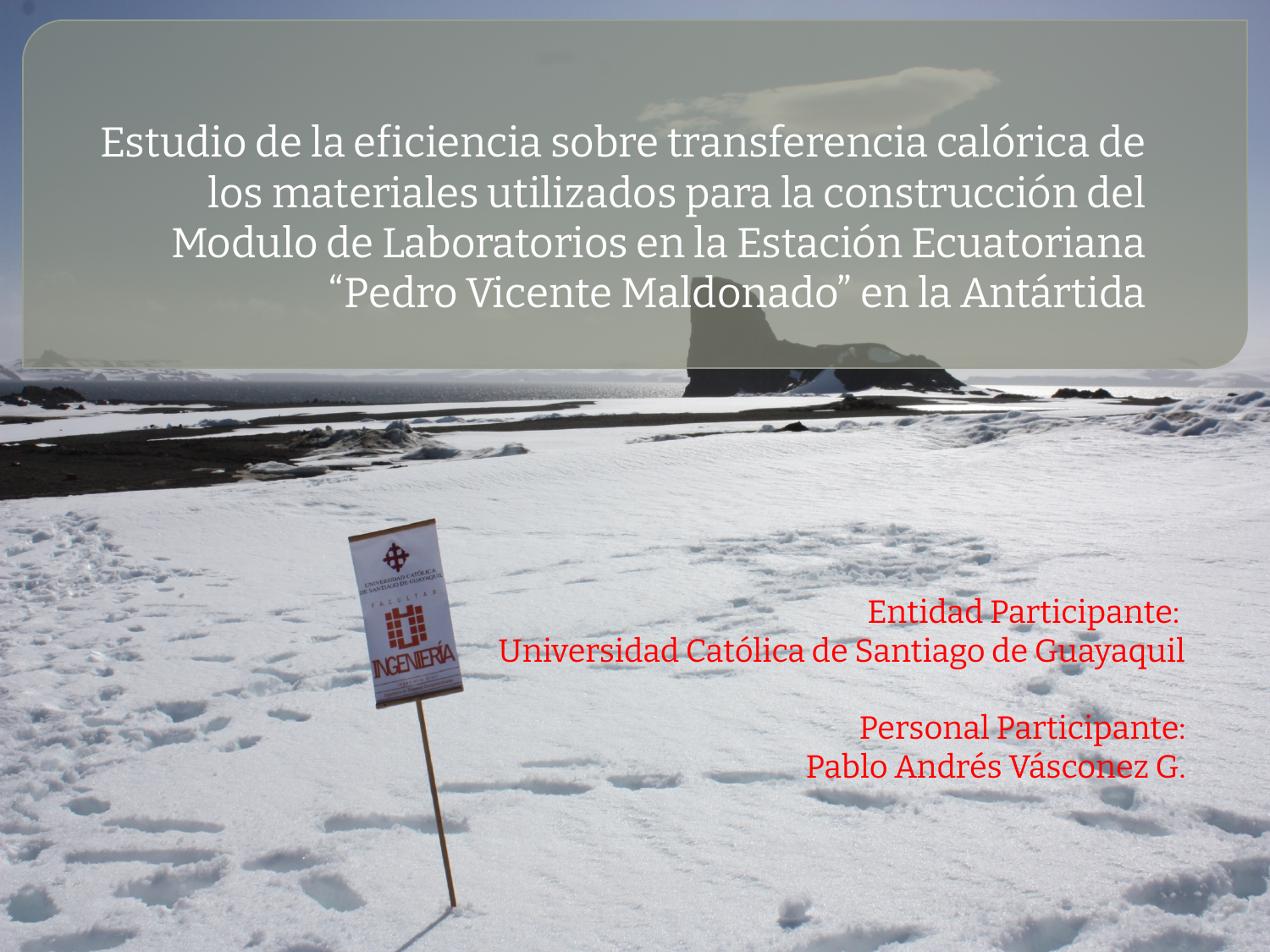

Estudio de la eficiencia sobre transferencia calórica de los materiales utilizados para la construcción del Modulo de Laboratorios en la Estación Ecuatoriana “Pedro Vicente Maldonado” en la Antártida
Entidad Participante:
Universidad Católica de Santiago de Guayaquil

Personal Participante:
 Pablo Andrés Vásconez G.